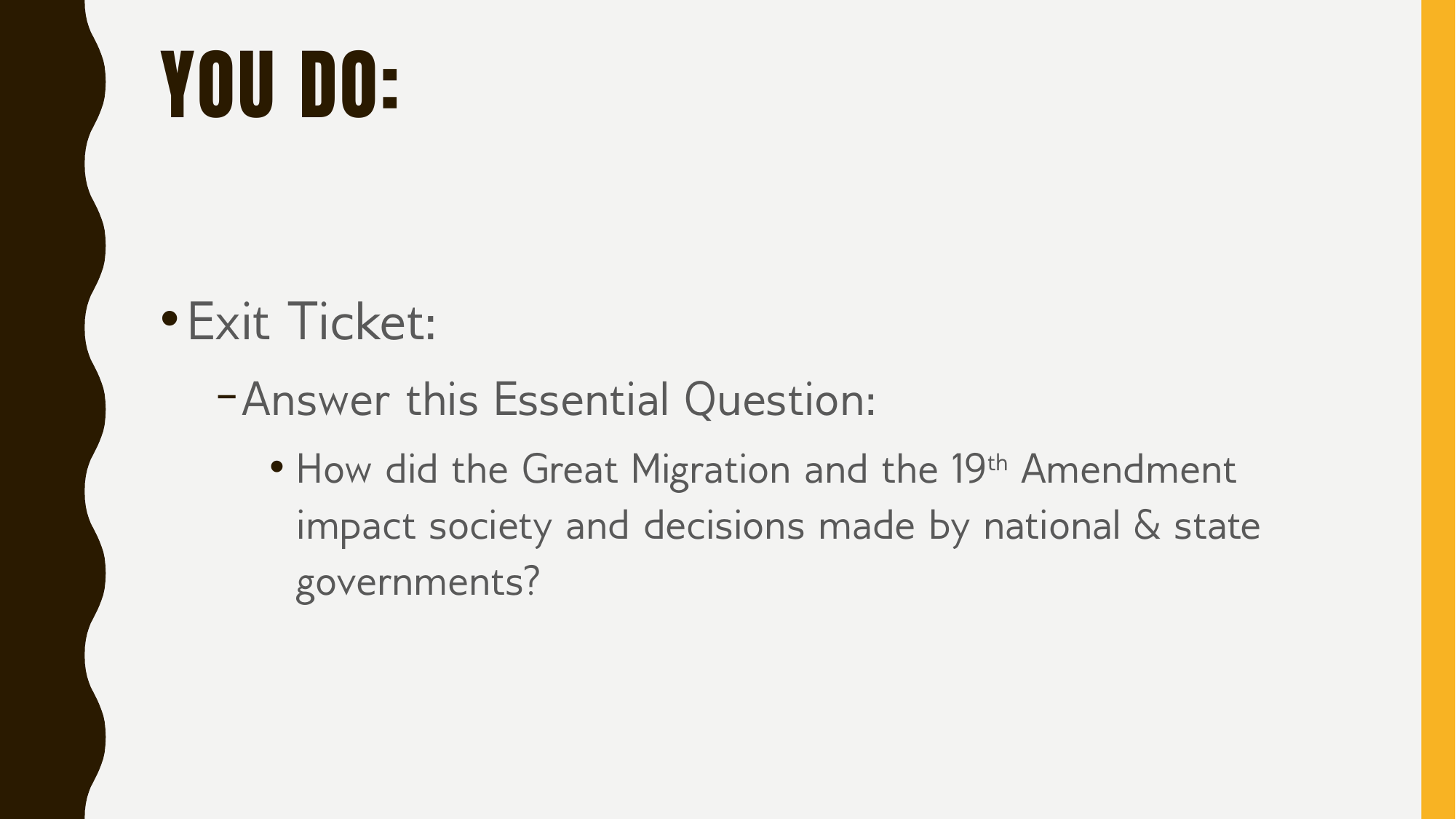

# You Do:
Exit Ticket:
Answer this Essential Question:
How did the Great Migration and the 19th Amendment impact society and decisions made by national & state governments?